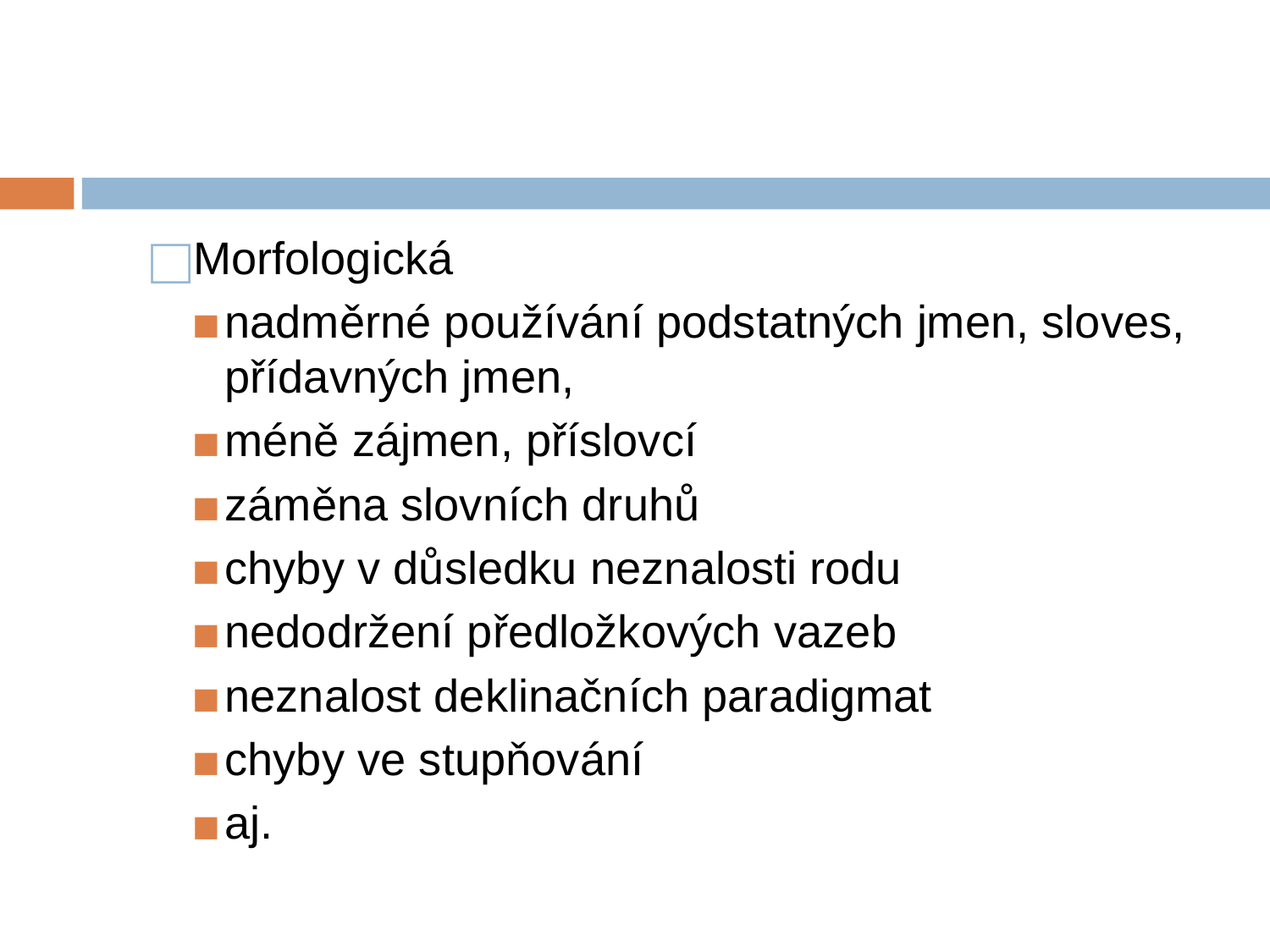

#
Morfologická
nadměrné používání podstatných jmen, sloves, přídavných jmen,
méně zájmen, příslovcí
záměna slovních druhů
chyby v důsledku neznalosti rodu
nedodržení předložkových vazeb
neznalost deklinačních paradigmat
chyby ve stupňování
aj.